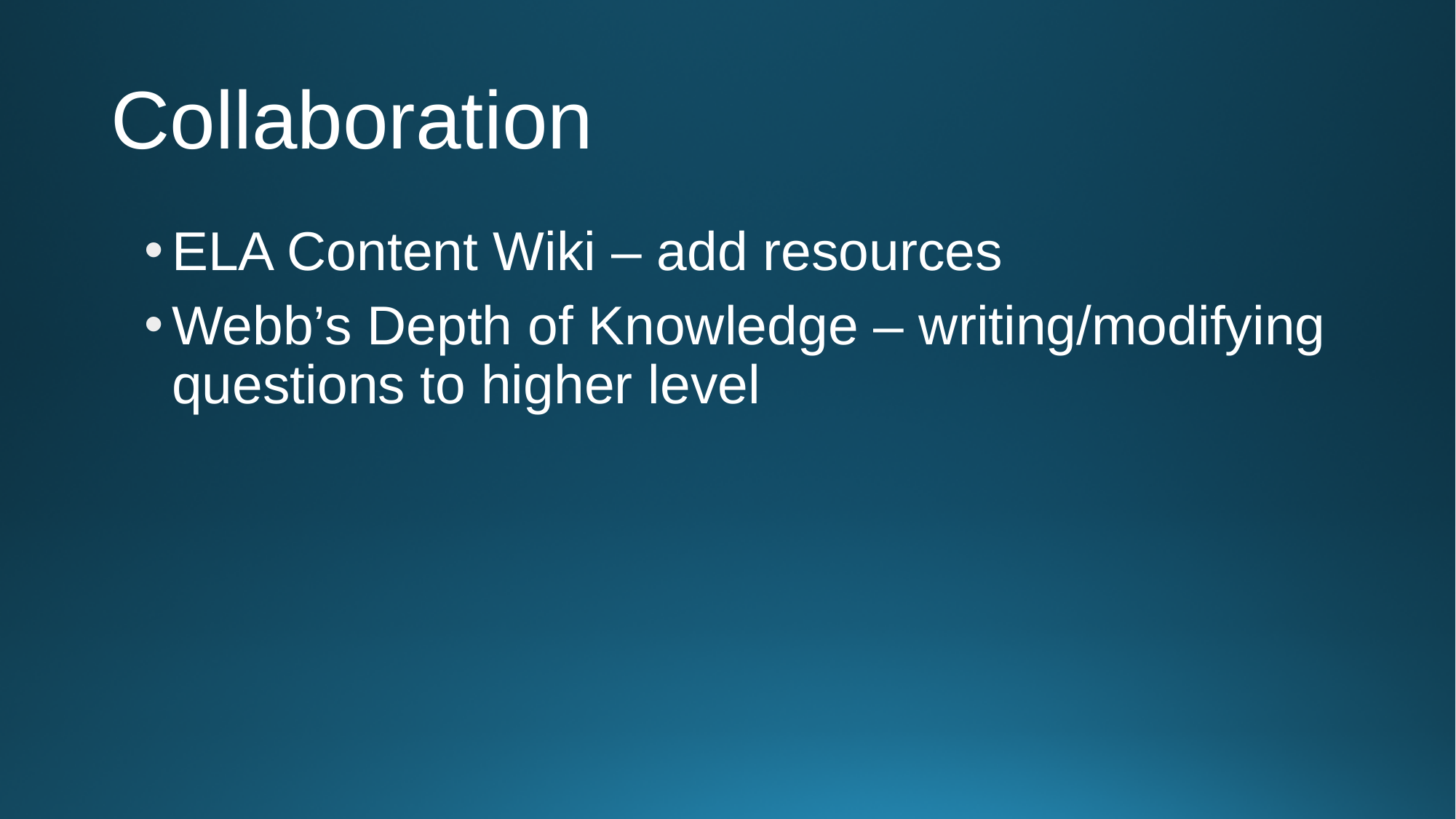

# Collaboration
ELA Content Wiki – add resources
Webb’s Depth of Knowledge – writing/modifying questions to higher level